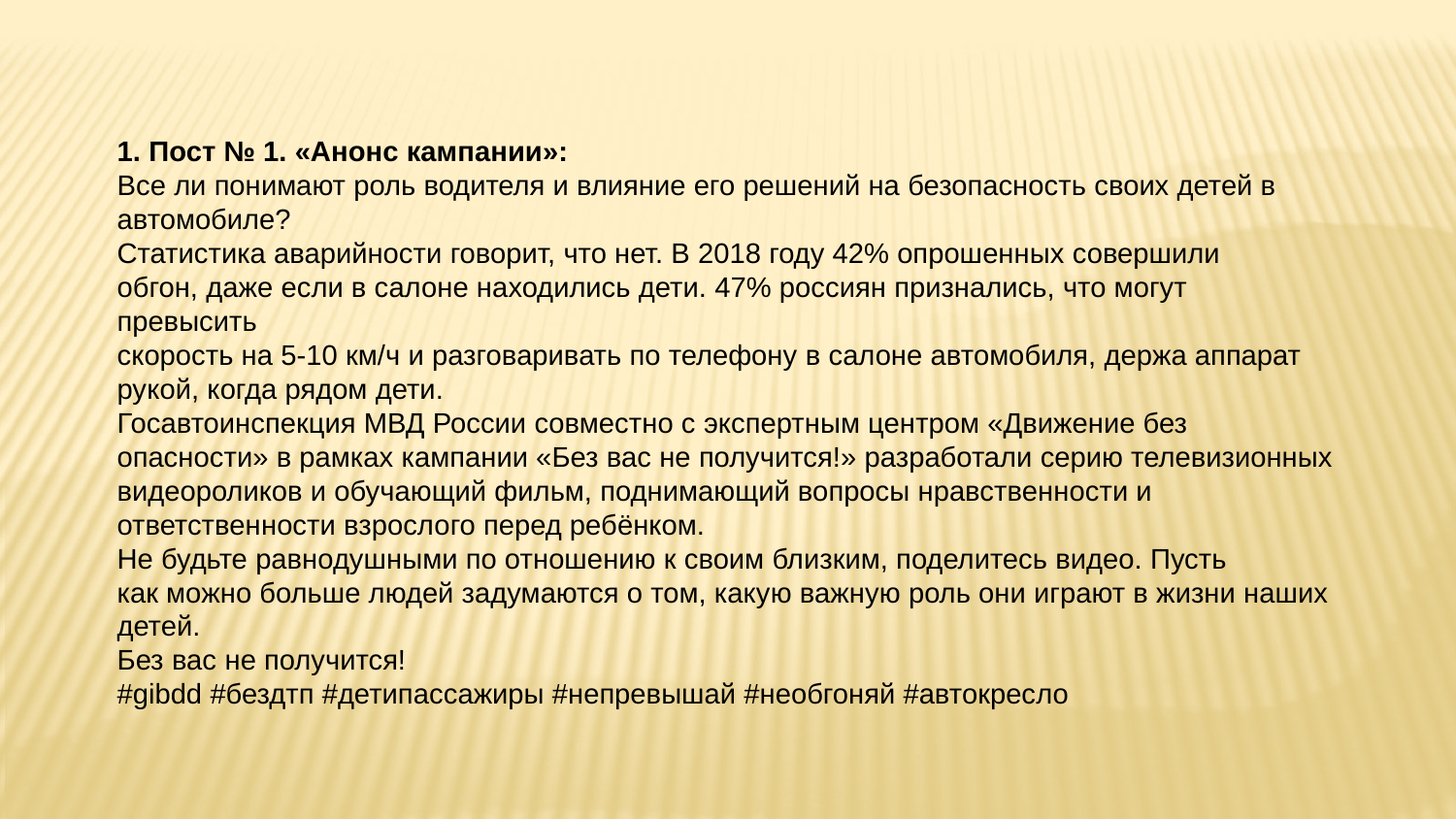

1. Пост № 1. «Анонс кампании»:
Все ли понимают роль водителя и влияние его решений на безопасность своих детей в
автомобиле?
Статистика аварийности говорит, что нет. В 2018 году 42% опрошенных совершили
обгон, даже если в салоне находились дети. 47% россиян признались, что могут превысить
скорость на 5-10 км/ч и разговаривать по телефону в салоне автомобиля, держа аппарат
рукой, когда рядом дети.
Госавтоинспекция МВД России совместно с экспертным центром «Движение без
опасности» в рамках кампании «Без вас не получится!» разработали серию телевизионных
видеороликов и обучающий фильм, поднимающий вопросы нравственности и
ответственности взрослого перед ребёнком.
Не будьте равнодушными по отношению к своим близким, поделитесь видео. Пусть
как можно больше людей задумаются о том, какую важную роль они играют в жизни наших
детей.
Без вас не получится!
#gibdd #бездтп #детипассажиры #непревышай #необгоняй #автокресло